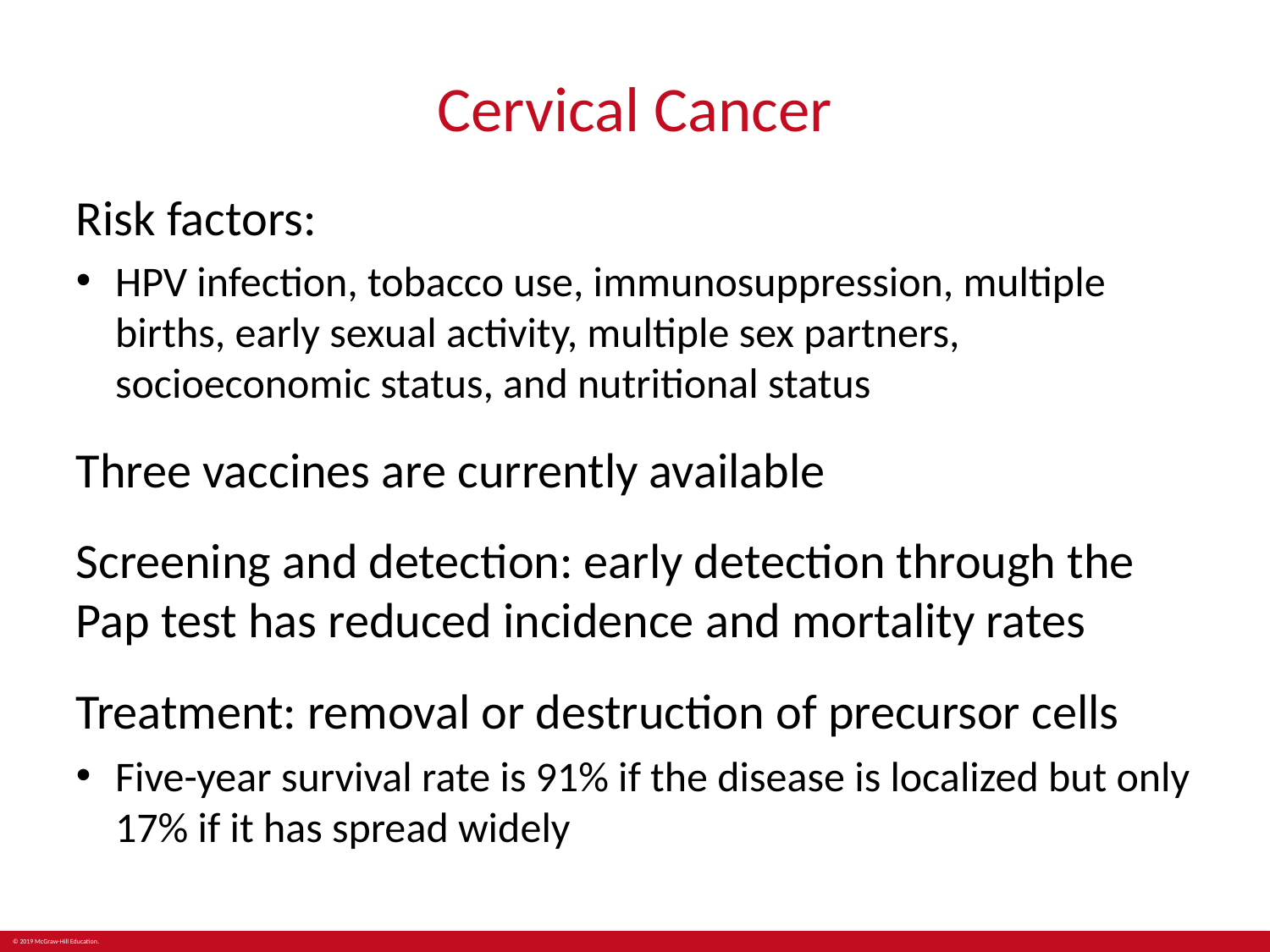

# Cervical Cancer
Risk factors:
HPV infection, tobacco use, immunosuppression, multiple births, early sexual activity, multiple sex partners, socioeconomic status, and nutritional status
Three vaccines are currently available
Screening and detection: early detection through the Pap test has reduced incidence and mortality rates
Treatment: removal or destruction of precursor cells
Five-year survival rate is 91% if the disease is localized but only 17% if it has spread widely